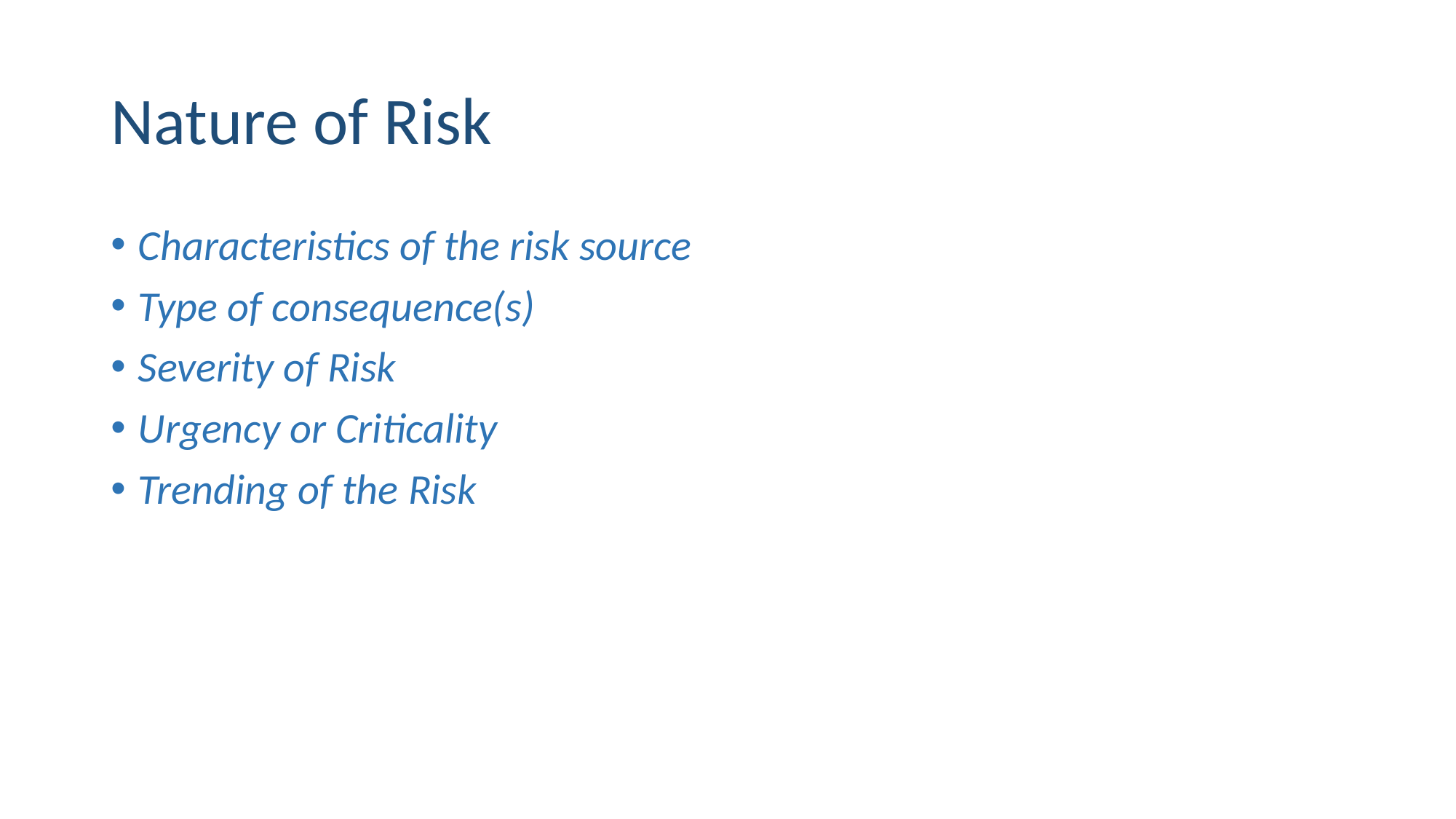

# Nature of Risk
Characteristics of the risk source
Type of consequence(s)
Severity of Risk
Urgency or Criticality
Trending of the Risk